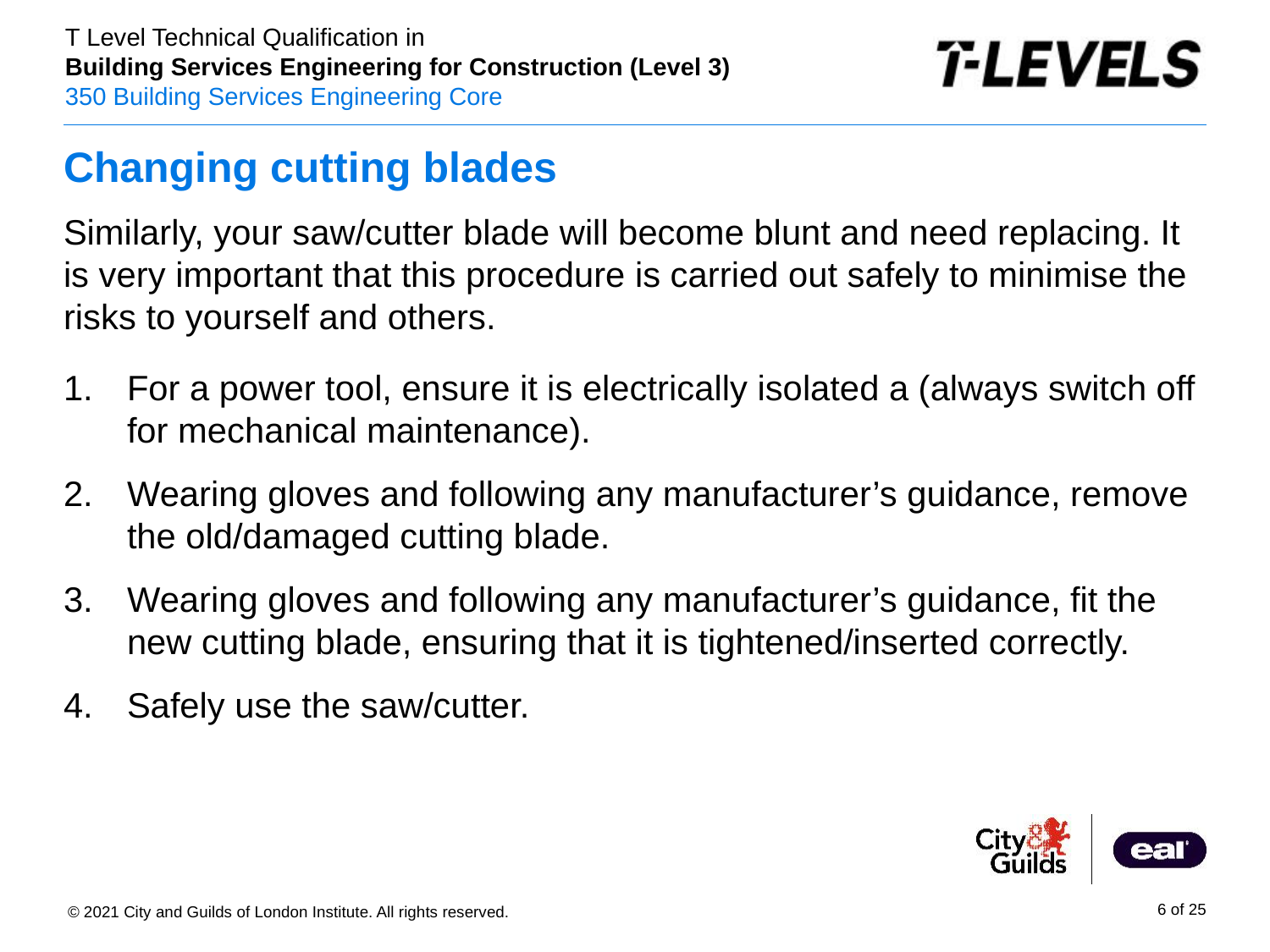

# Changing cutting blades
Similarly, your saw/cutter blade will become blunt and need replacing. It is very important that this procedure is carried out safely to minimise the risks to yourself and others.
For a power tool, ensure it is electrically isolated a (always switch off for mechanical maintenance).
Wearing gloves and following any manufacturer’s guidance, remove the old/damaged cutting blade.
Wearing gloves and following any manufacturer’s guidance, fit the new cutting blade, ensuring that it is tightened/inserted correctly.
Safely use the saw/cutter.